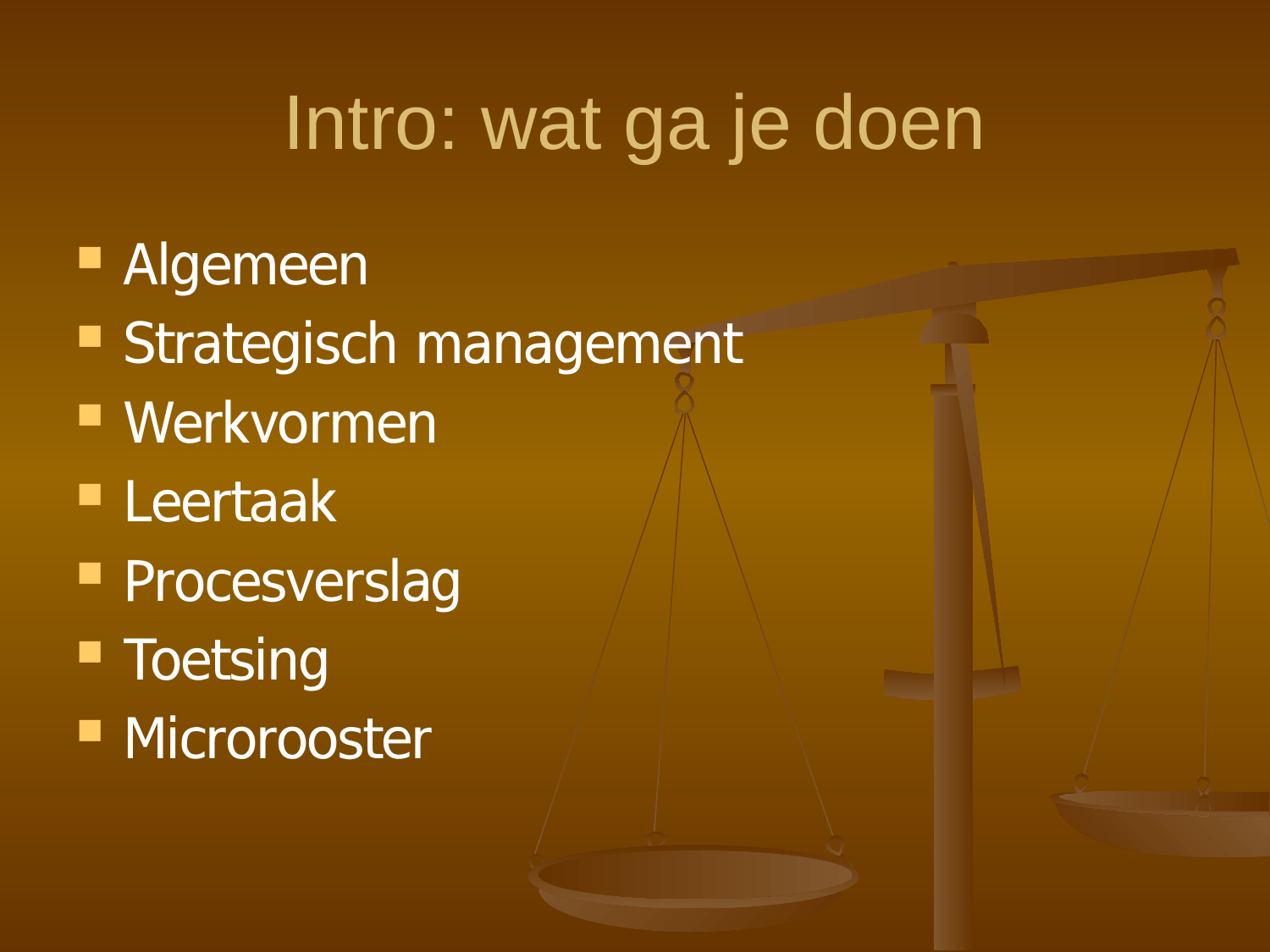

# Intro: wat ga je doen
Algemeen
Strategisch management
Werkvormen
Leertaak
Procesverslag
Toetsing
Microrooster